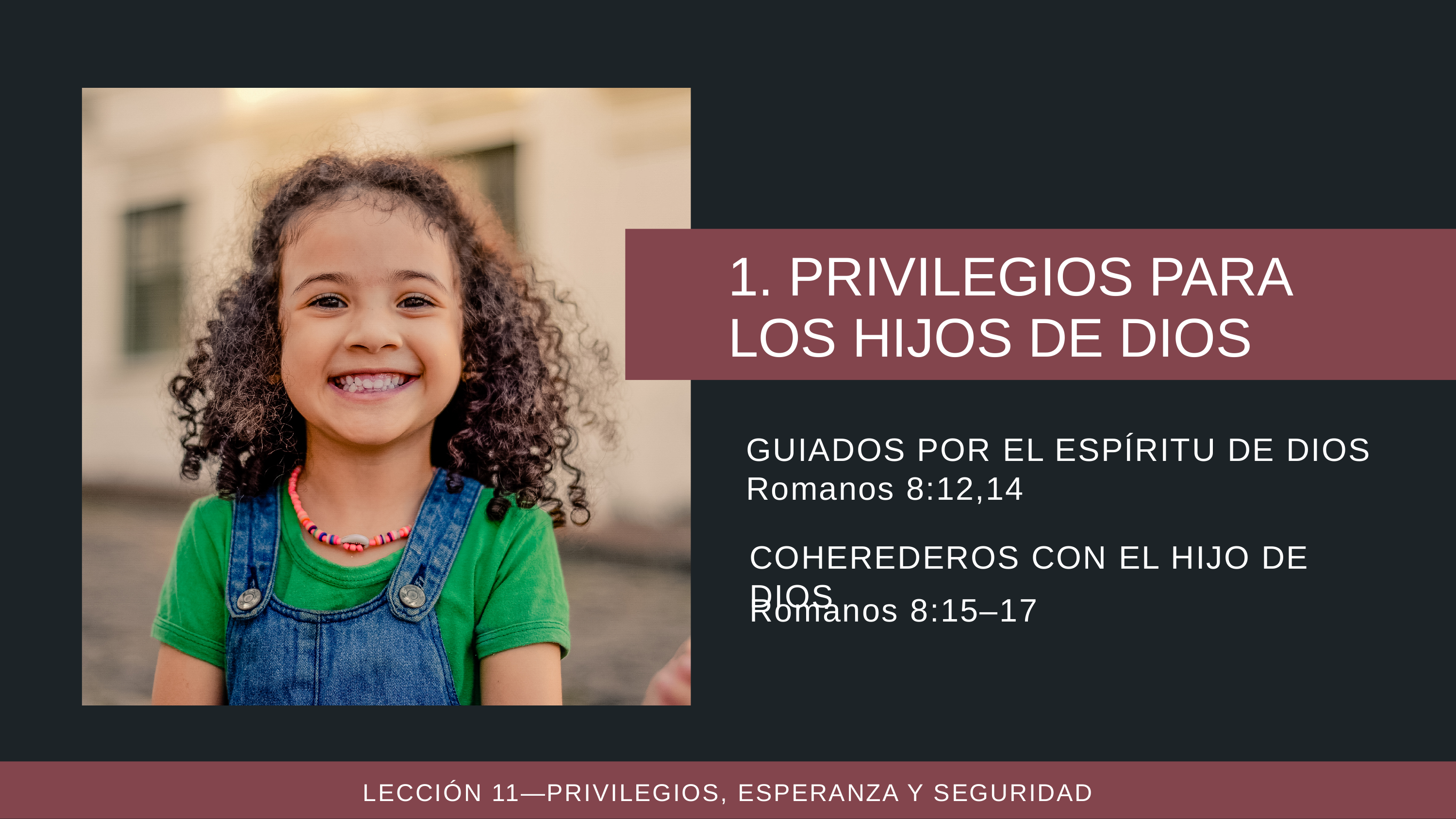

GUIADOS POR EL ESPÍRITU DE DIOS
Romanos 8:12,14
COHEREDEROS CON EL HIJO DE DIOS
Romanos 8:15–17